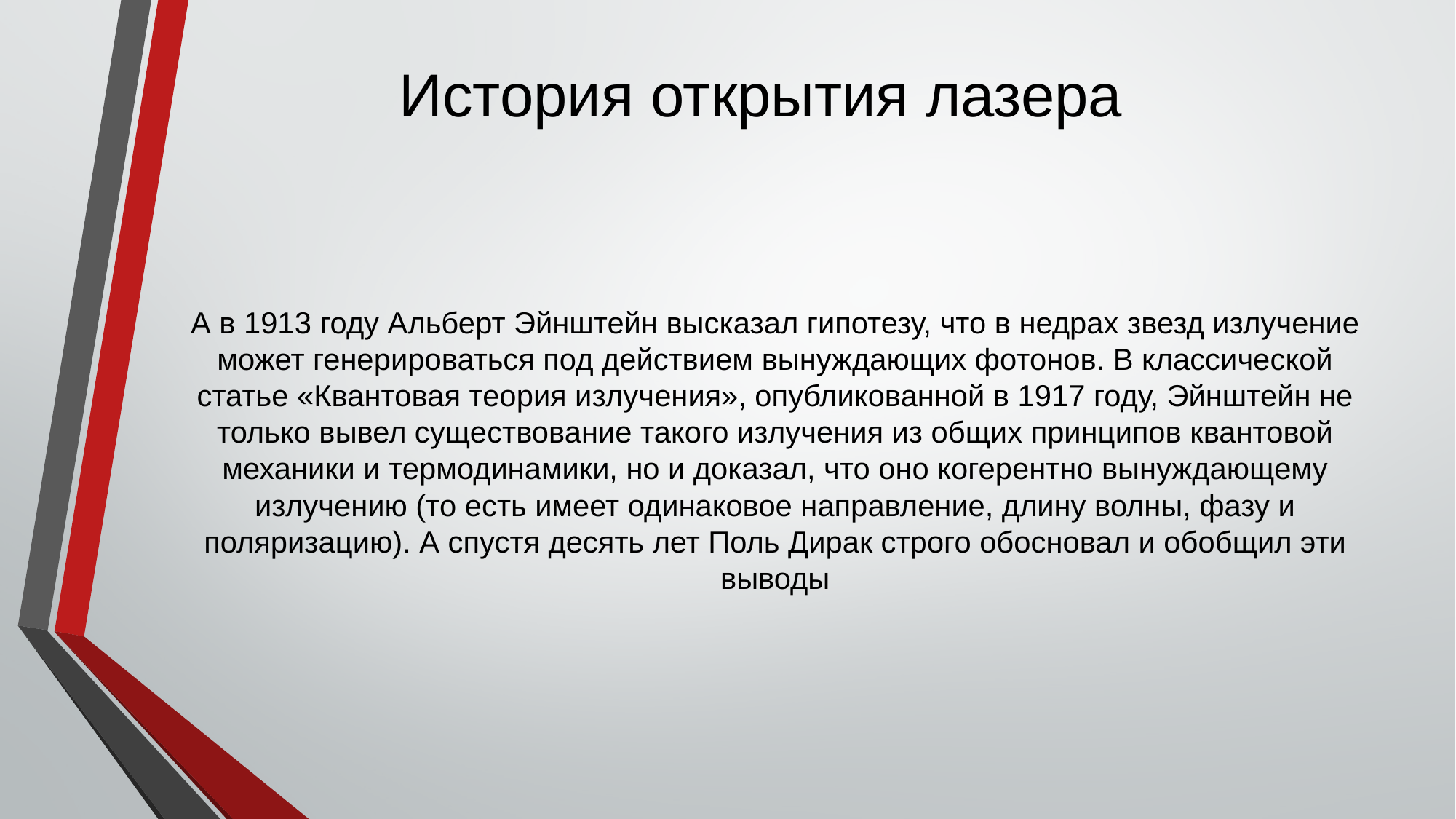

# История открытия лазера
А в 1913 году Альберт Эйнштейн высказал гипотезу, что в недрах звезд излучение может генерироваться под действием вынуждающих фотонов. В классической статье «Квантовая теория излучения», опубликованной в 1917 году, Эйнштейн не только вывел существование такого излучения из общих принципов квантовой механики и термодинамики, но и доказал, что оно когерентно вынуждающему излучению (то есть имеет одинаковое направление, длину волны, фазу и поляризацию). А спустя десять лет Поль Дирак строго обосновал и обобщил эти выводы